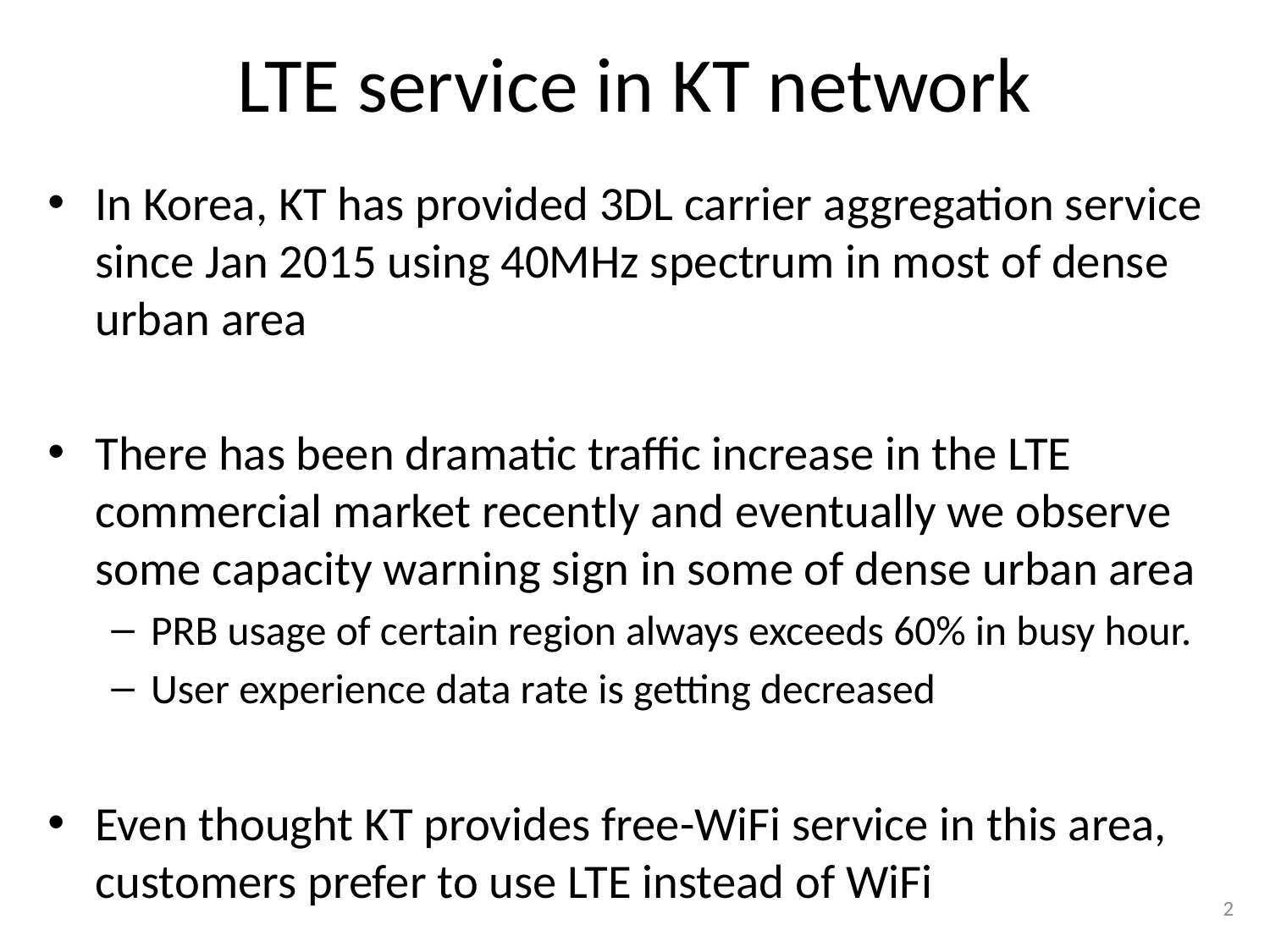

# LTE service in KT network
In Korea, KT has provided 3DL carrier aggregation service since Jan 2015 using 40MHz spectrum in most of dense urban area

There has been dramatic traffic increase in the LTE commercial market recently and eventually we observe some capacity warning sign in some of dense urban area
PRB usage of certain region always exceeds 60% in busy hour.
User experience data rate is getting decreased

Even thought KT provides free-WiFi service in this area, customers prefer to use LTE instead of WiFi
2